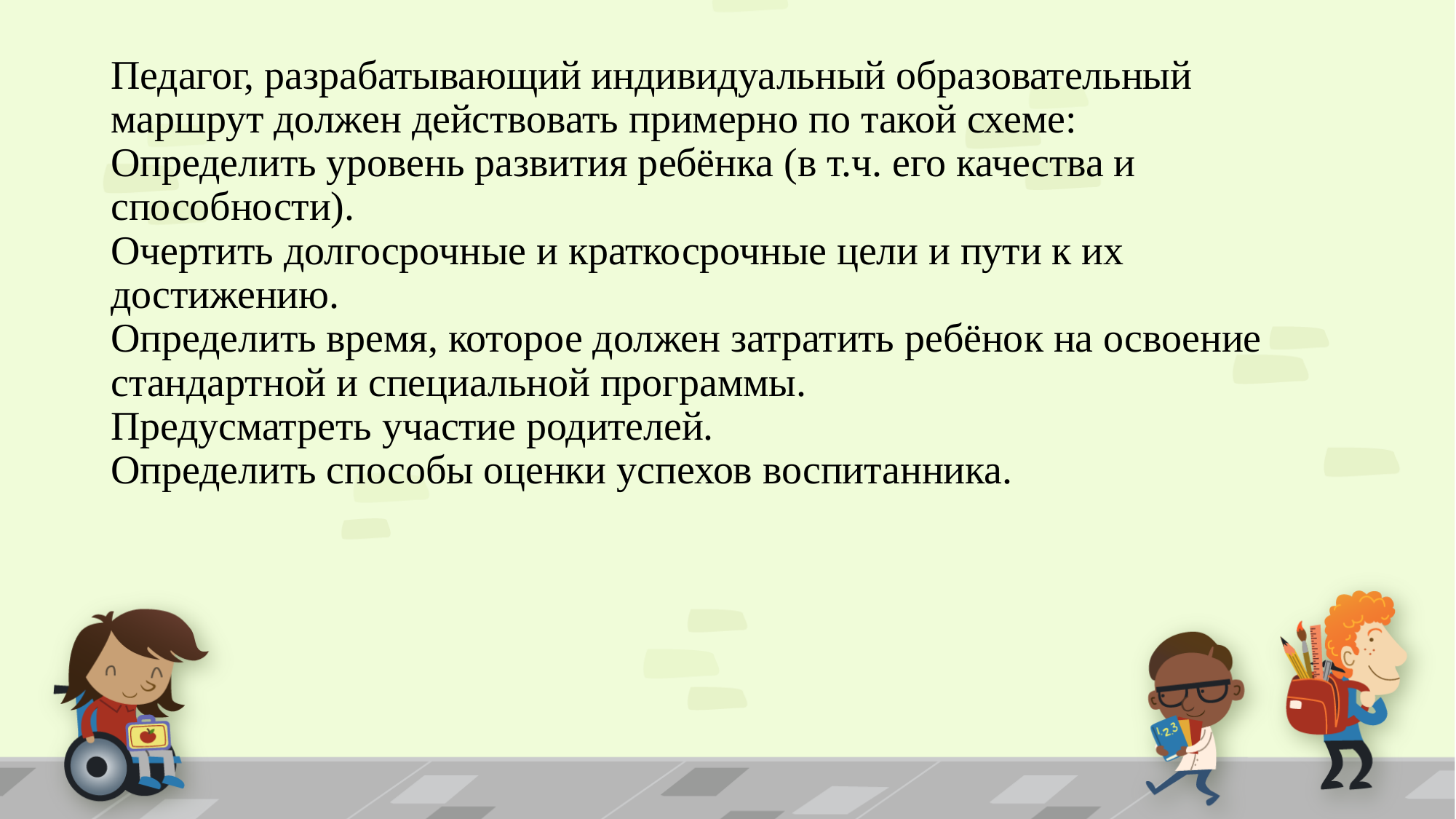

# Педагог, разрабатывающий индивидуальный образовательный маршрут должен действовать примерно по такой схеме: Определить уровень развития ребёнка (в т.ч. его качества и способности). Очертить долгосрочные и краткосрочные цели и пути к их достижению. Определить время, которое должен затратить ребёнок на освоение стандартной и специальной программы. Предусматреть участие родителей. Определить способы оценки успехов воспитанника.